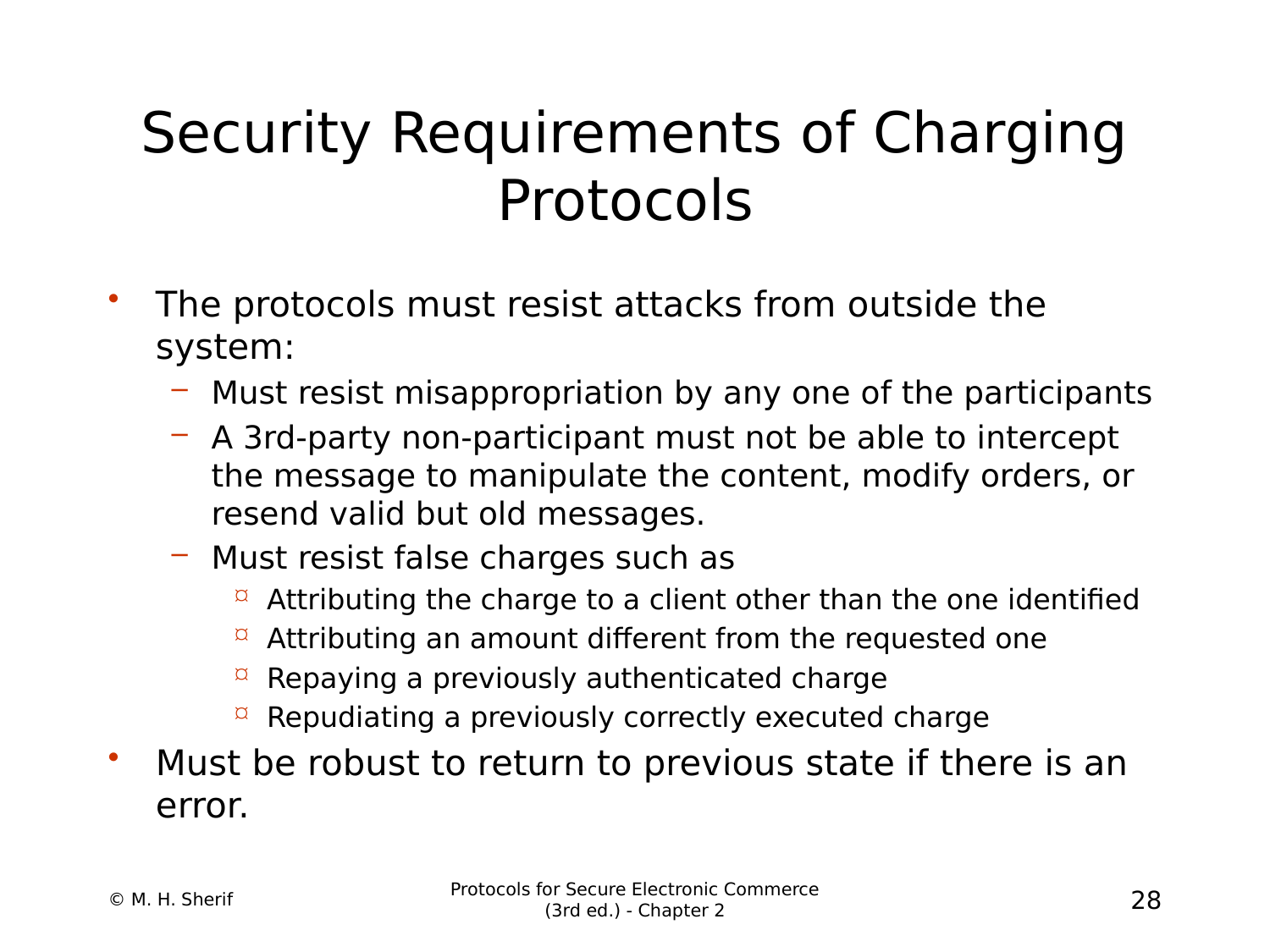

# Security Requirements of Charging Protocols
The protocols must resist attacks from outside the system:
Must resist misappropriation by any one of the participants
A 3rd-party non-participant must not be able to intercept the message to manipulate the content, modify orders, or resend valid but old messages.
Must resist false charges such as
Attributing the charge to a client other than the one identified
Attributing an amount different from the requested one
Repaying a previously authenticated charge
Repudiating a previously correctly executed charge
Must be robust to return to previous state if there is an error.
© M. H. Sherif
Protocols for Secure Electronic Commerce (3rd ed.) - Chapter 2
28